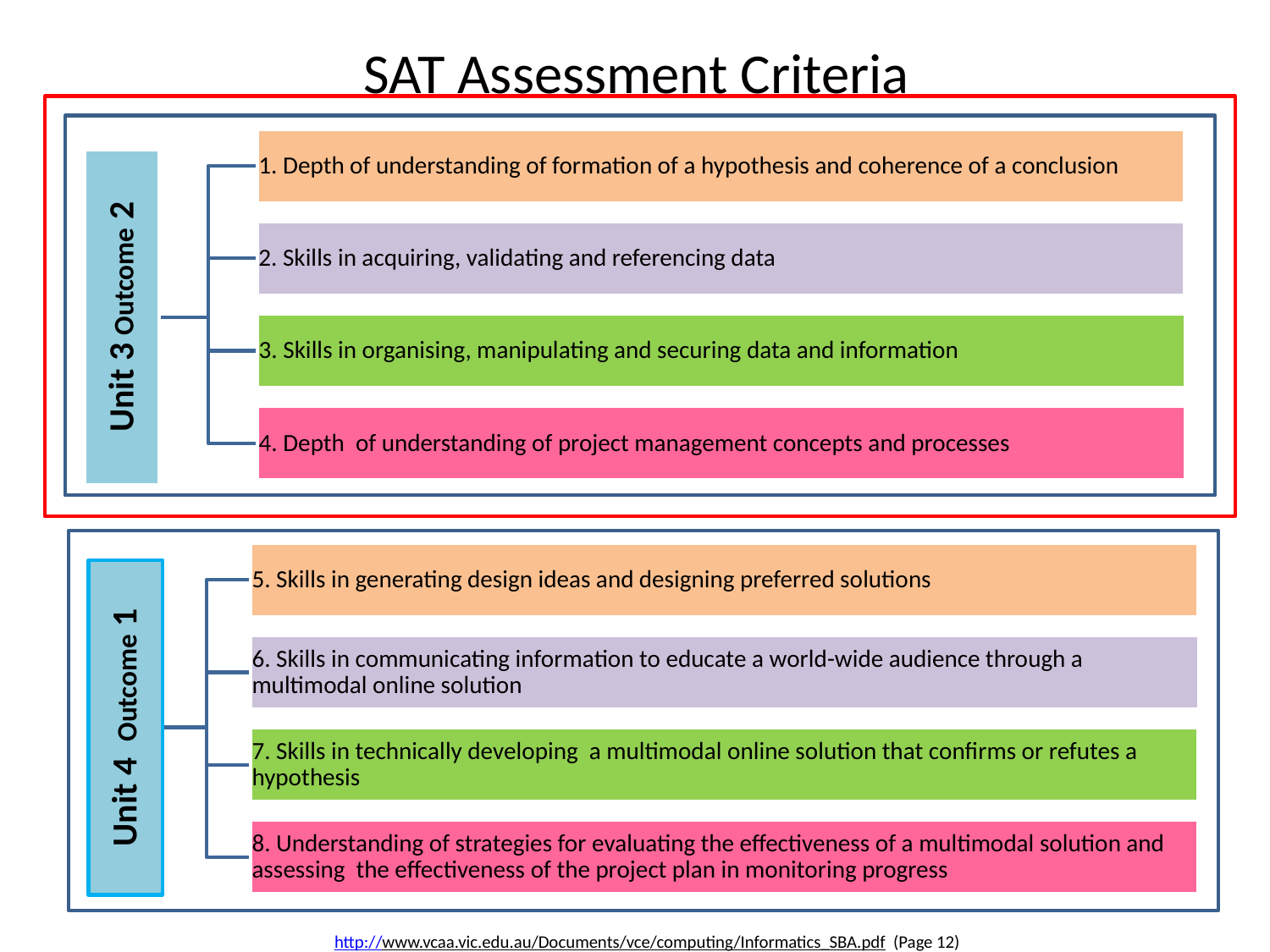

# SAT Assessment Criteria

Unit 3 Outcome 2
1. Depth of understanding of formation of a hypothesis and coherence of a conclusion
2. Skills in acquiring, validating and referencing data
3. Skills in organising, manipulating and securing data and information
4. Depth  of understanding of project management concepts and processes

Unit 4  Outcome 1
5. Skills in generating design ideas and designing preferred solutions
6. Skills in communicating information to educate a world-wide audience through a multimodal online solution
7. Skills in technically developing  a multimodal online solution that confirms or refutes a hypothesis
8. Understanding of strategies for evaluating the effectiveness of a multimodal solution and assessing  the effectiveness of the project plan in monitoring progress

http://www.vcaa.vic.edu.au/Documents/vce/computing/Informatics_SBA.pdf  (Page 12)